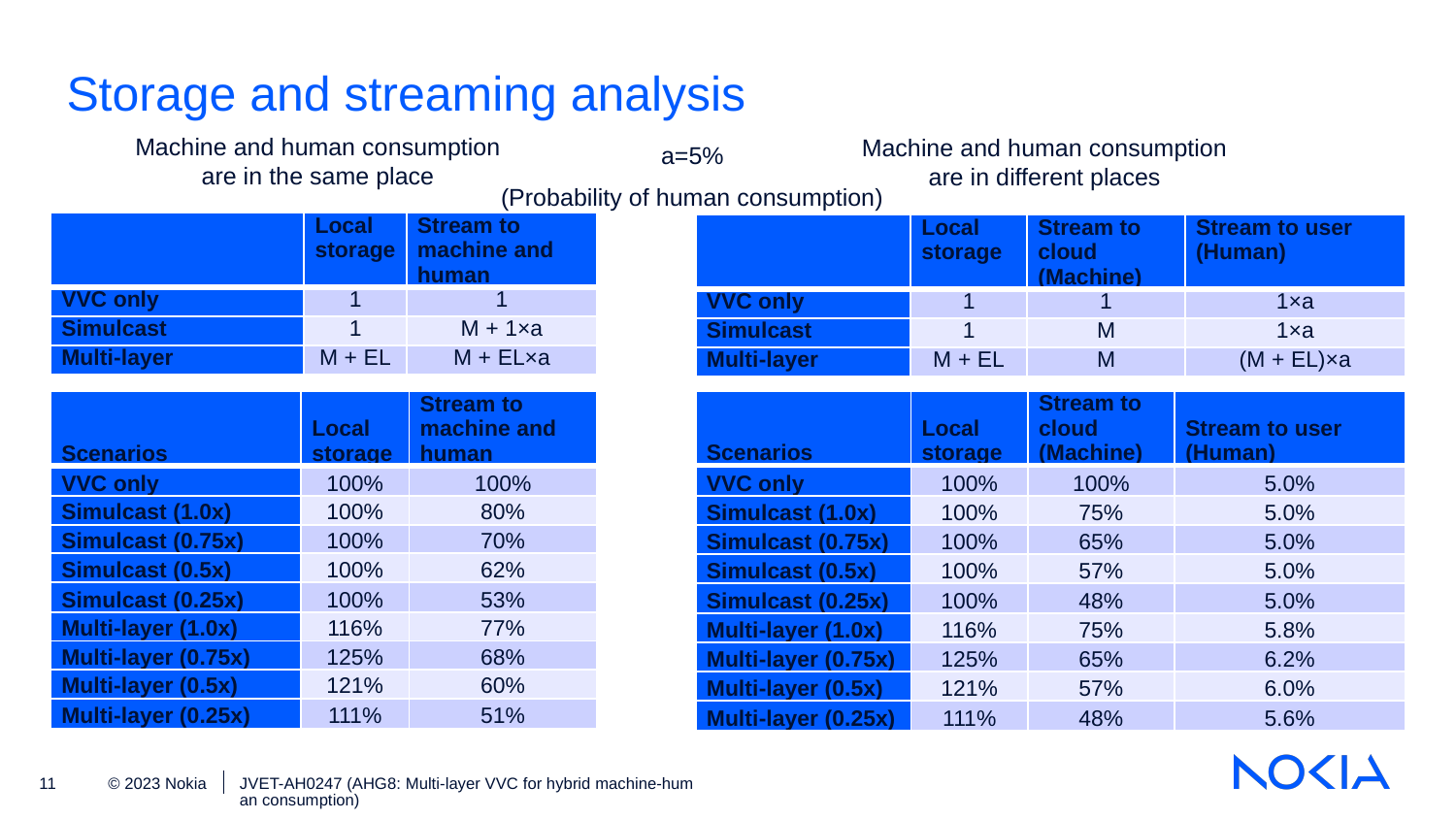

Storage and streaming analysis

Machine and human consumption are in the same place
Machine and human consumption are in different places
a=5%
(Probability of human consumption)
|  | Local storage | Stream to machine and human |
| --- | --- | --- |
| VVC only | 1 | 1 |
| Simulcast | 1 | M + 1×a |
| Multi-layer | M + EL | M + EL×a |
|  | Local storage | Stream to cloud (Machine) | Stream to user (Human) |
| --- | --- | --- | --- |
| VVC only | 1 | 1 | 1×a |
| Simulcast | 1 | M | 1×a |
| Multi-layer | M + EL | M | (M + EL)×a |
| Scenarios | Local storage | Stream to cloud (Machine) | Stream to user (Human) |
| --- | --- | --- | --- |
| VVC only | 100% | 100% | 5.0% |
| Simulcast (1.0x) | 100% | 75% | 5.0% |
| Simulcast (0.75x) | 100% | 65% | 5.0% |
| Simulcast (0.5x) | 100% | 57% | 5.0% |
| Simulcast (0.25x) | 100% | 48% | 5.0% |
| Multi-layer (1.0x) | 116% | 75% | 5.8% |
| Multi-layer (0.75x) | 125% | 65% | 6.2% |
| Multi-layer (0.5x) | 121% | 57% | 6.0% |
| Multi-layer (0.25x) | 111% | 48% | 5.6% |
| Scenarios | Local storage | Stream to machine and human |
| --- | --- | --- |
| VVC only | 100% | 100% |
| Simulcast (1.0x) | 100% | 80% |
| Simulcast (0.75x) | 100% | 70% |
| Simulcast (0.5x) | 100% | 62% |
| Simulcast (0.25x) | 100% | 53% |
| Multi-layer (1.0x) | 116% | 77% |
| Multi-layer (0.75x) | 125% | 68% |
| Multi-layer (0.5x) | 121% | 60% |
| Multi-layer (0.25x) | 111% | 51% |
JVET-AH0247 (AHG8: Multi-layer VVC for hybrid machine-human consumption)